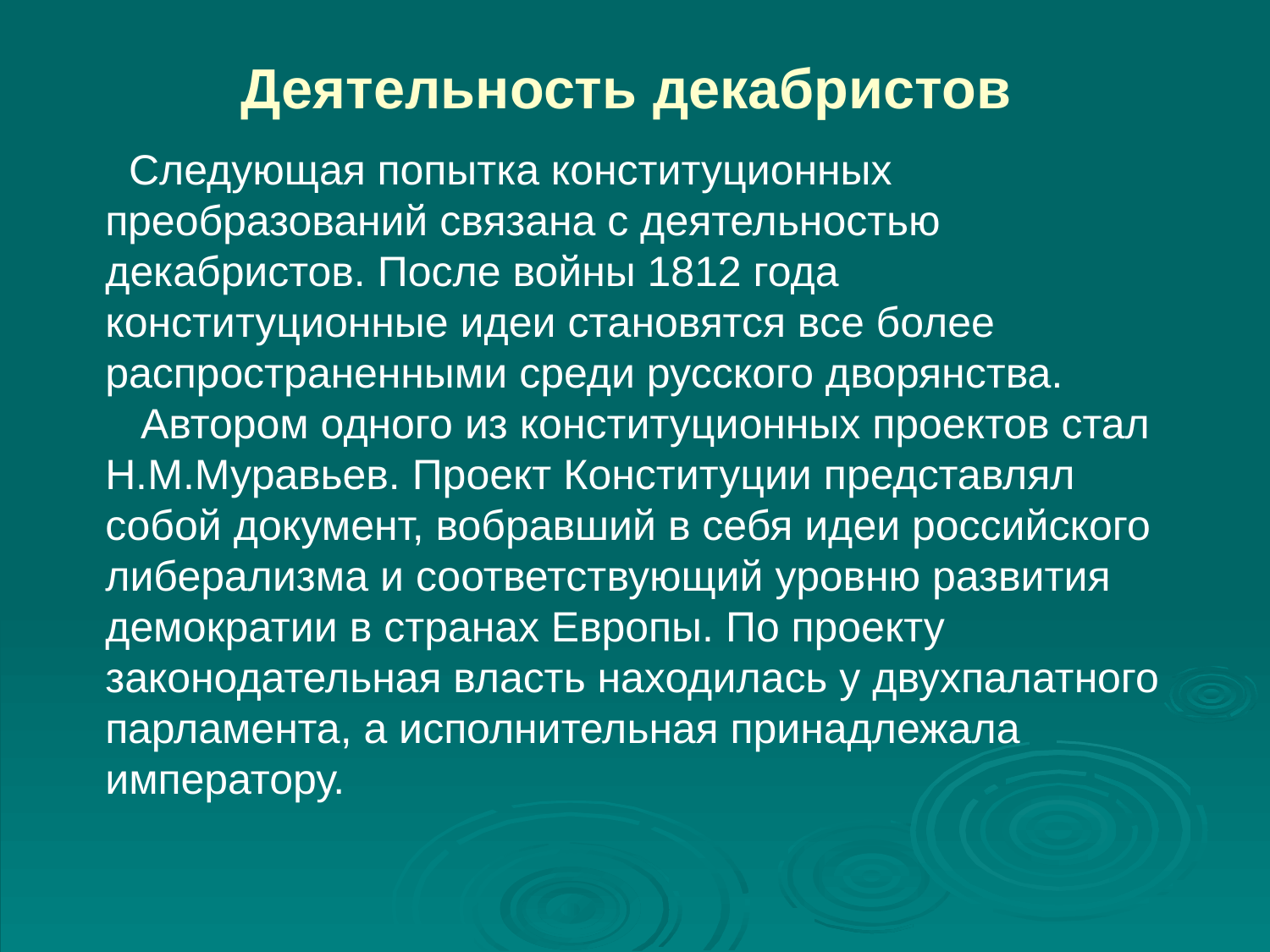

# Деятельность декабристов
      Следующая попытка конституционных преобразований связана с деятельностью декабристов. После войны 1812 года конституционные идеи становятся все более распространенными среди русского дворянства.
   Автором одного из конституционных проектов стал Н.М.Муравьев. Проект Конституции представлял собой документ, вобравший в себя идеи российского либерализма и соответствующий уровню развития демократии в странах Европы. По проекту законодательная власть находилась у двухпалатного парламента, а исполнительная принадлежала императору.